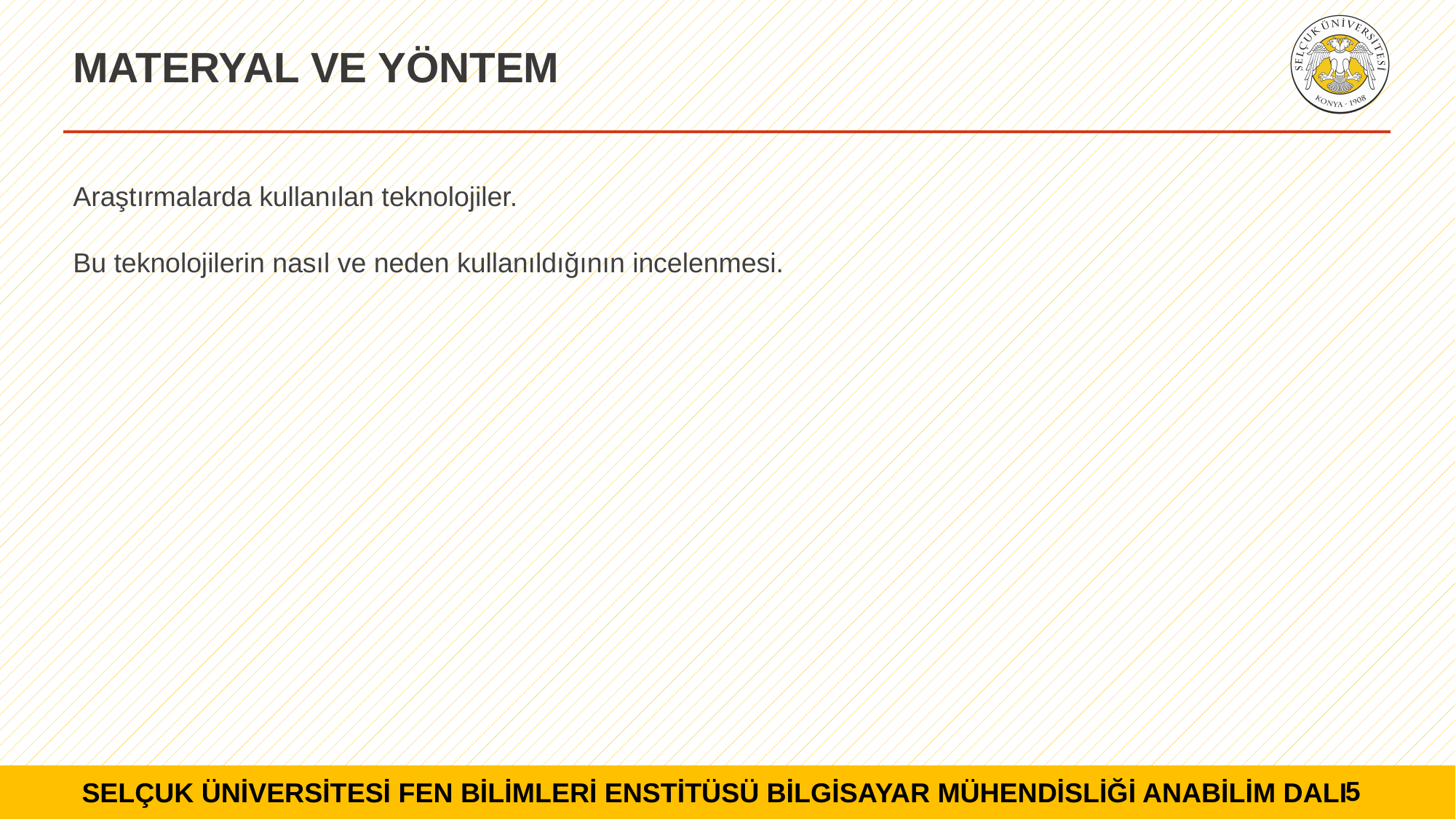

# MATERYAL VE YÖNTEM
Araştırmalarda kullanılan teknolojiler.
Bu teknolojilerin nasıl ve neden kullanıldığının incelenmesi.
5